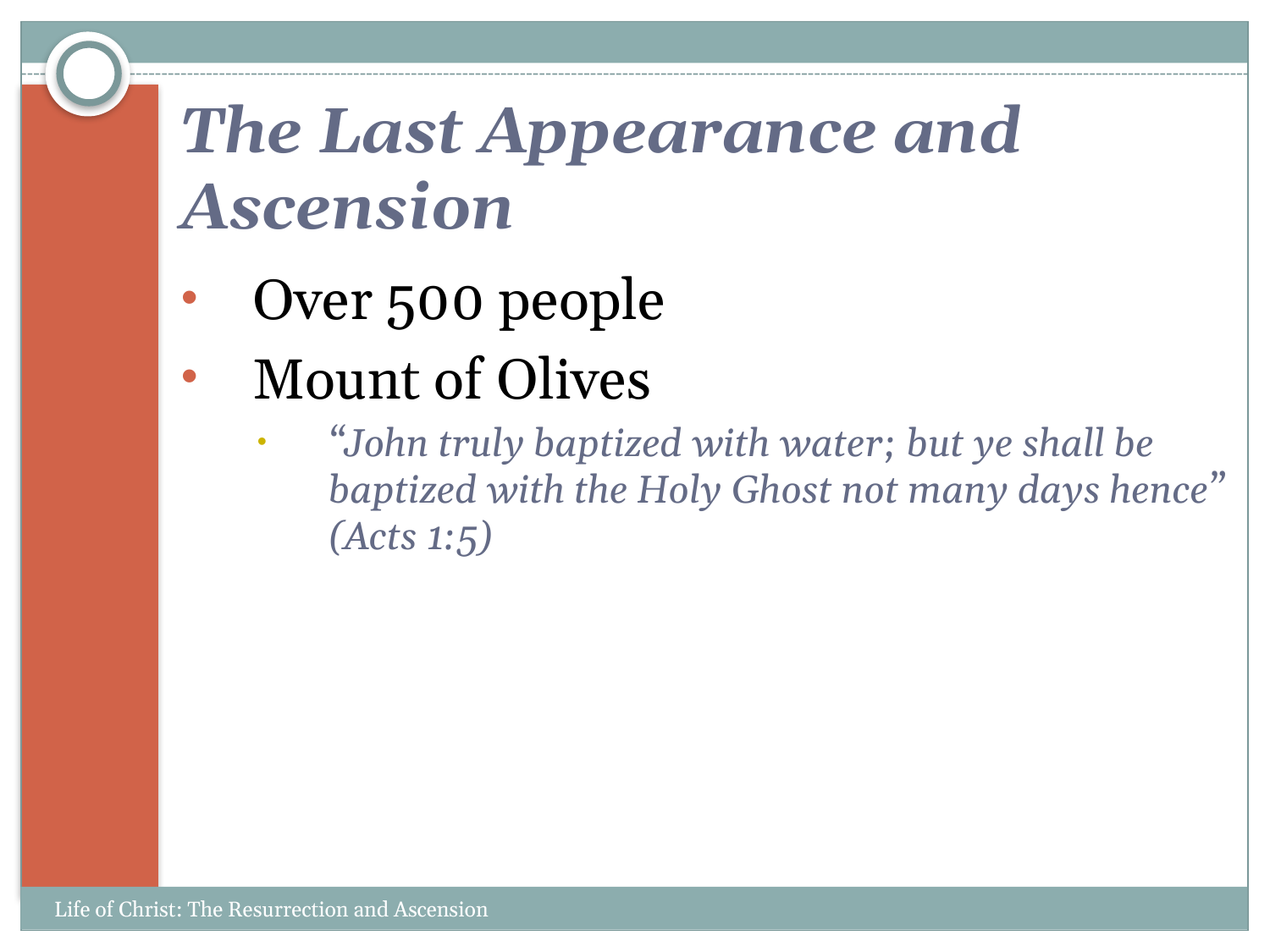

# The Last Appearance and Ascension
Over 500 people
Mount of Olives
“John truly baptized with water; but ye shall be baptized with the Holy Ghost not many days hence” (Acts 1:5)

Life of Christ: The Resurrection and Ascension